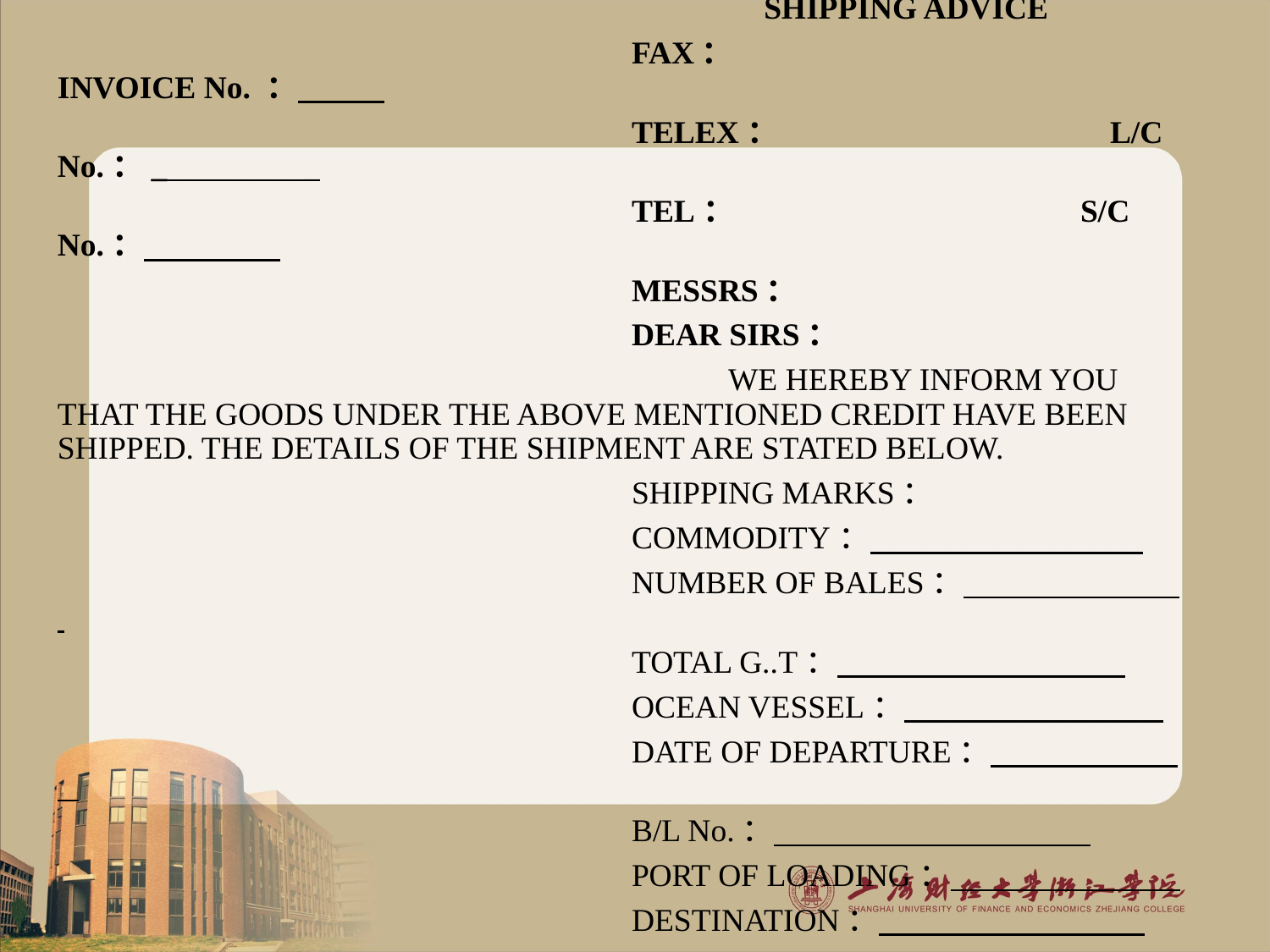

SHIPPING ADVICE
FAX：                                               INVOICE No. ：
TELEX：                                             L/C No.：_                 _
TEL：                                               S/C No.：
MESSRS：
DEAR SIRS：
            WE HEREBY INFORM YOU THAT THE GOODS UNDER THE ABOVE MENTIONED CREDIT HAVE BEEN SHIPPED. THE DETAILS OF THE SHIPMENT ARE STATED BELOW.
SHIPPING MARKS：
COMMODITY：
NUMBER OF BALES：
TOTAL G..T：
OCEAN VESSEL：
DATE OF DEPARTURE：
B/L No.：
PORT OF LOADING：
DESTINATION：